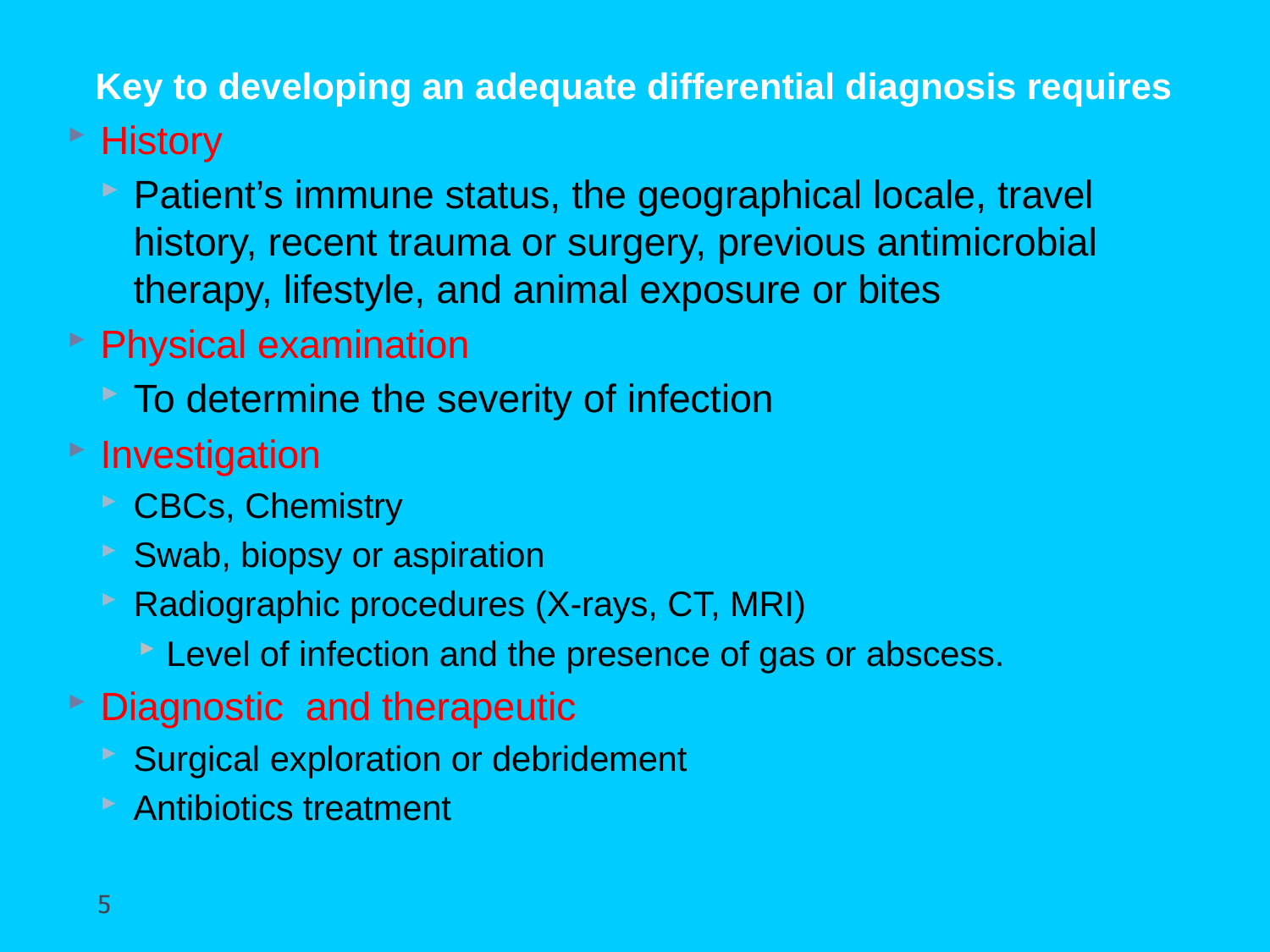

Key to developing an adequate differential diagnosis requires
History
Patient’s immune status, the geographical locale, travel history, recent trauma or surgery, previous antimicrobial therapy, lifestyle, and animal exposure or bites
Physical examination
To determine the severity of infection
Investigation
CBCs, Chemistry
Swab, biopsy or aspiration
Radiographic procedures (X-rays, CT, MRI)
Level of infection and the presence of gas or abscess.
Diagnostic  and therapeutic
Surgical exploration or debridement
Antibiotics treatment

5